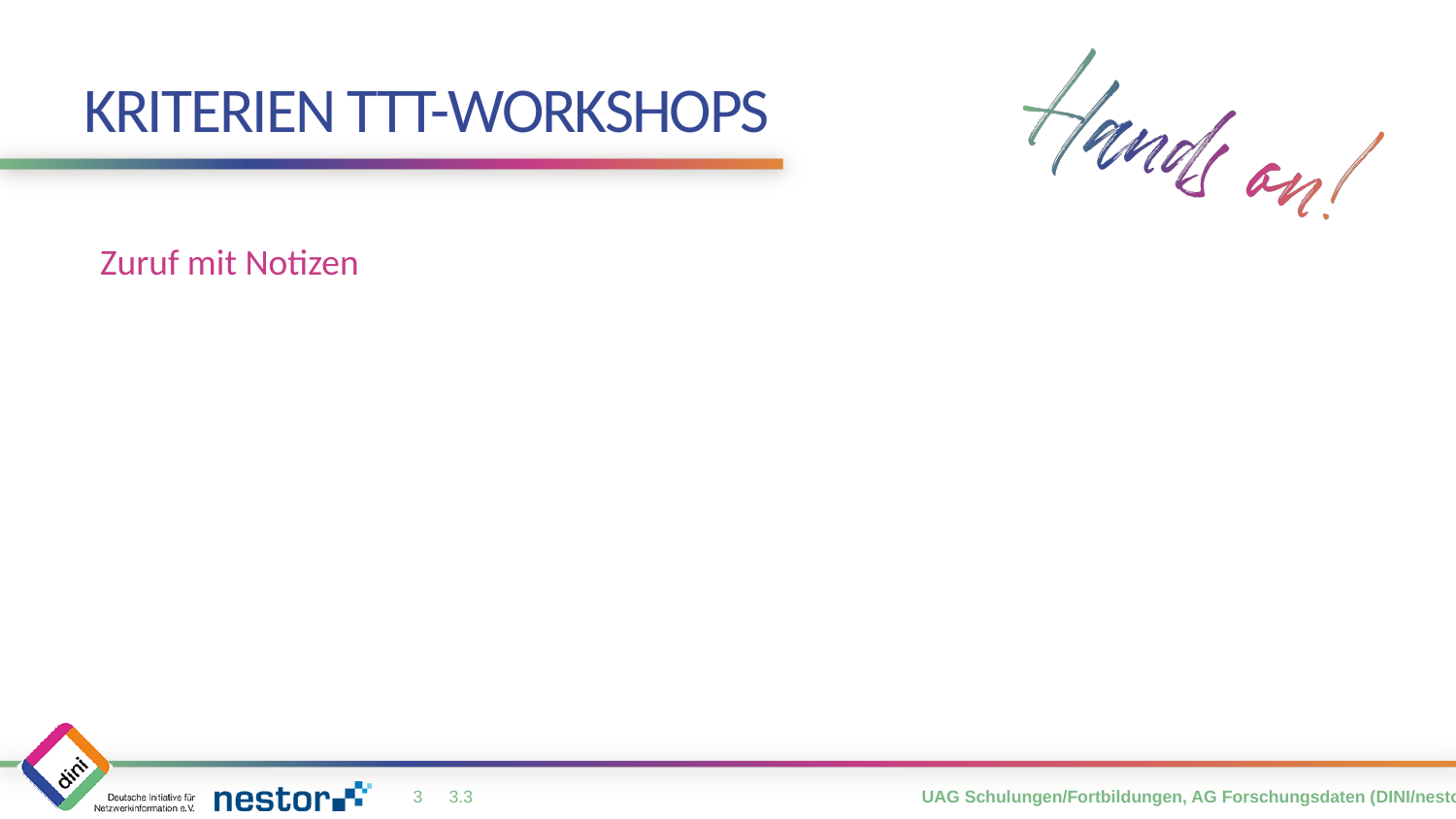

# Kriterien TtT-Workshops
Zuruf mit Notizen
3
3.3